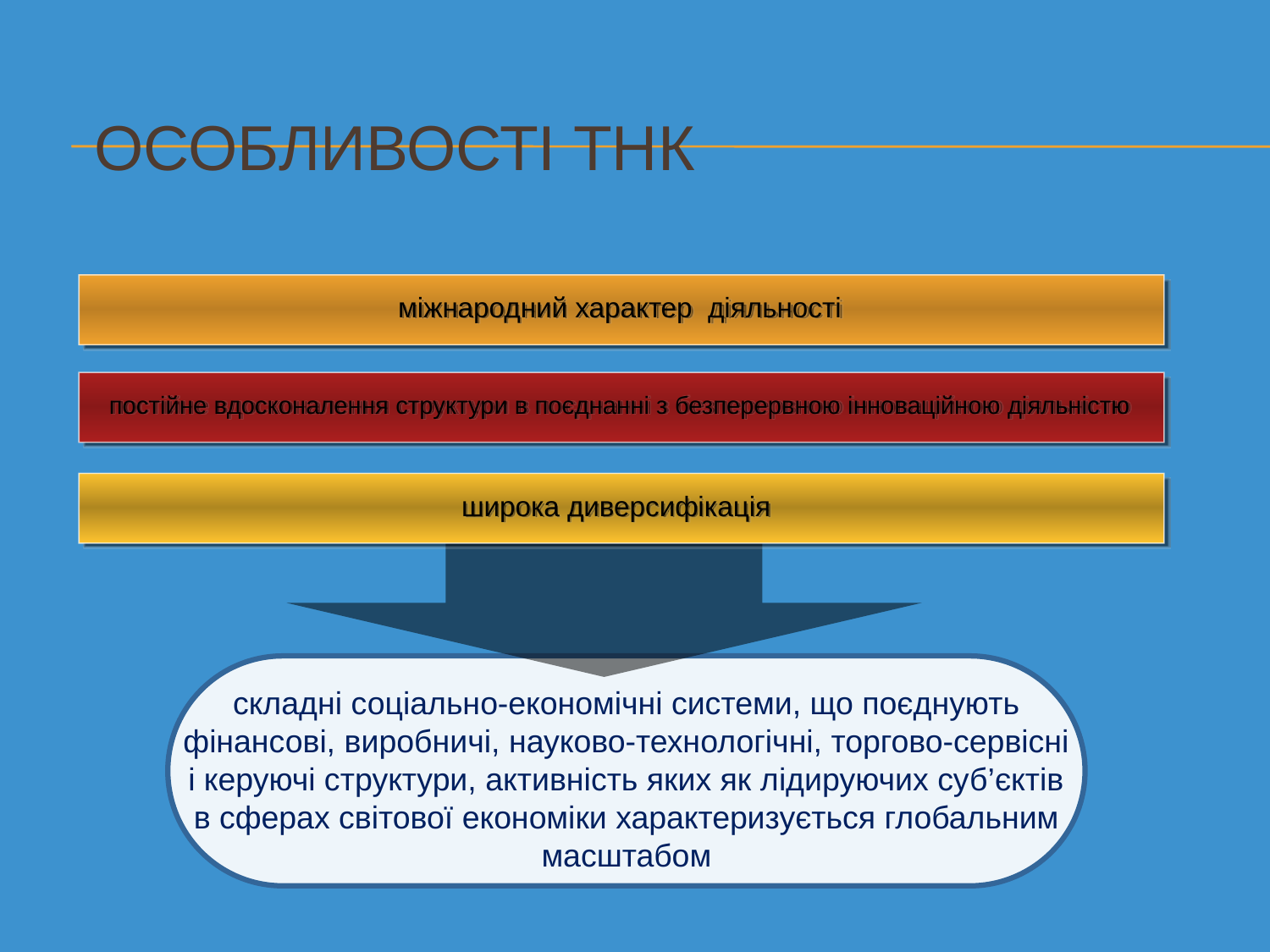

# Особливості ТНК

міжнародний характер  діяльності

постійне вдосконалення структури в поєднанні з безперервною інноваційною діяльністю

широка диверсифікація

складні соціально-економічні системи, що поєднують фінансові, виробничі, науково-технологічні, торгово-сервісні і керуючі структури, активність яких як лідируючих суб’єктів в сферах світової економіки характеризується глобальним масштабом